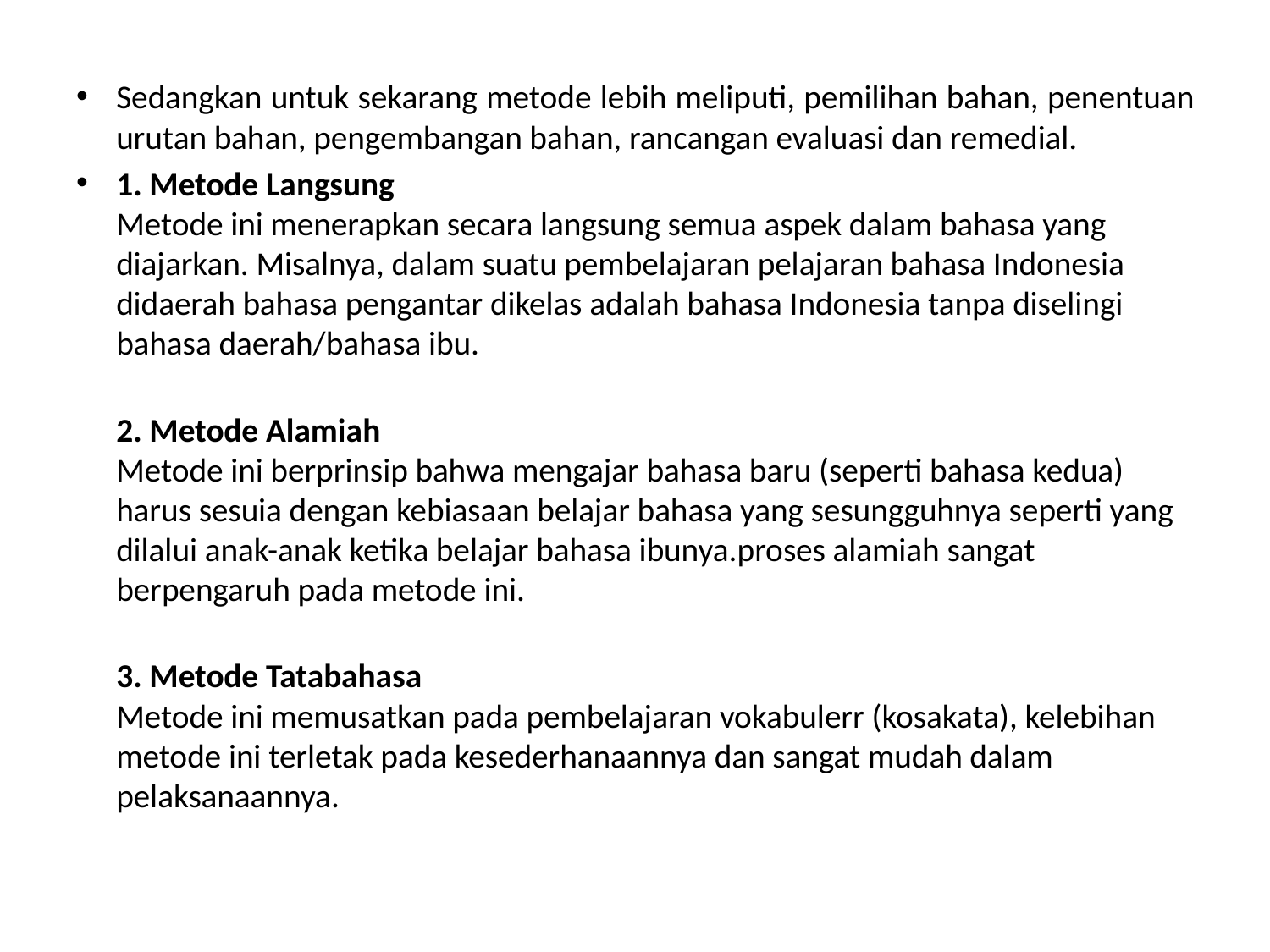

Sedangkan untuk sekarang metode lebih meliputi, pemilihan bahan, penentuan urutan bahan, pengembangan bahan, rancangan evaluasi dan remedial.
1. Metode Langsung
Metode ini menerapkan secara langsung semua aspek dalam bahasa yang diajarkan. Misalnya, dalam suatu pembelajaran pelajaran bahasa Indonesia didaerah bahasa pengantar dikelas adalah bahasa Indonesia tanpa diselingi bahasa daerah/bahasa ibu.
2. Metode Alamiah
Metode ini berprinsip bahwa mengajar bahasa baru (seperti bahasa kedua) harus sesuia dengan kebiasaan belajar bahasa yang sesungguhnya seperti yang dilalui anak-anak ketika belajar bahasa ibunya.proses alamiah sangat berpengaruh pada metode ini.
3. Metode Tatabahasa
Metode ini memusatkan pada pembelajaran vokabulerr (kosakata), kelebihan metode ini terletak pada kesederhanaannya dan sangat mudah dalam pelaksanaannya.